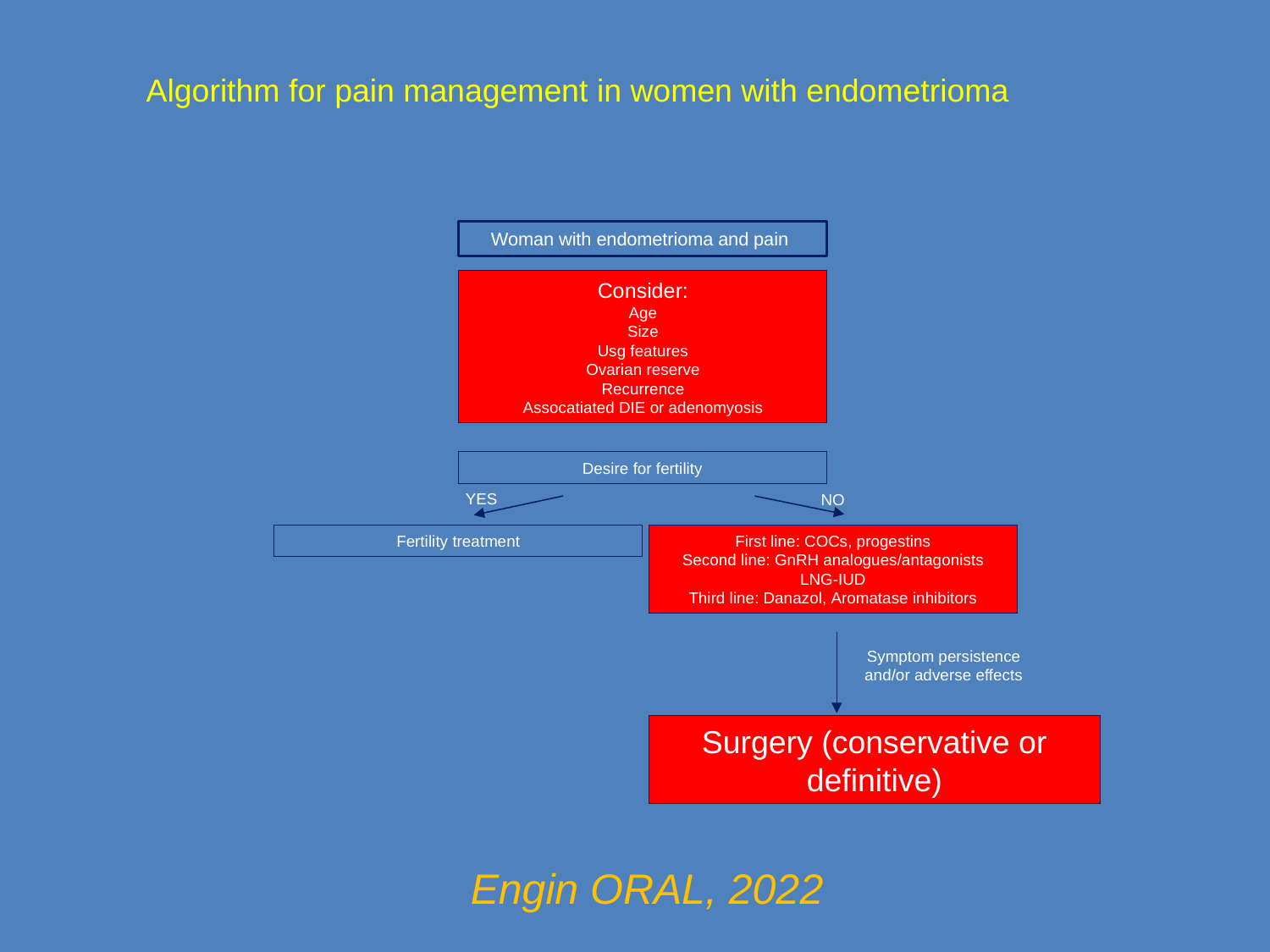

Algorithm for pain management in women with endometrioma
Woman with endometrioma and pain
Consider:
Age
Size
Usg features
Ovarian reserve
Recurrence
Assocatiated DIE or adenomyosis
Desire for fertility
YES
NO
Fertility treatment
First line: COCs, progestins
Second line: GnRH analogues/antagonists
LNG-IUD
Third line: Danazol, Aromatase inhibitors
Symptom persistence and/or adverse effects
Surgery (conservative or definitive)
Engin ORAL, 2022